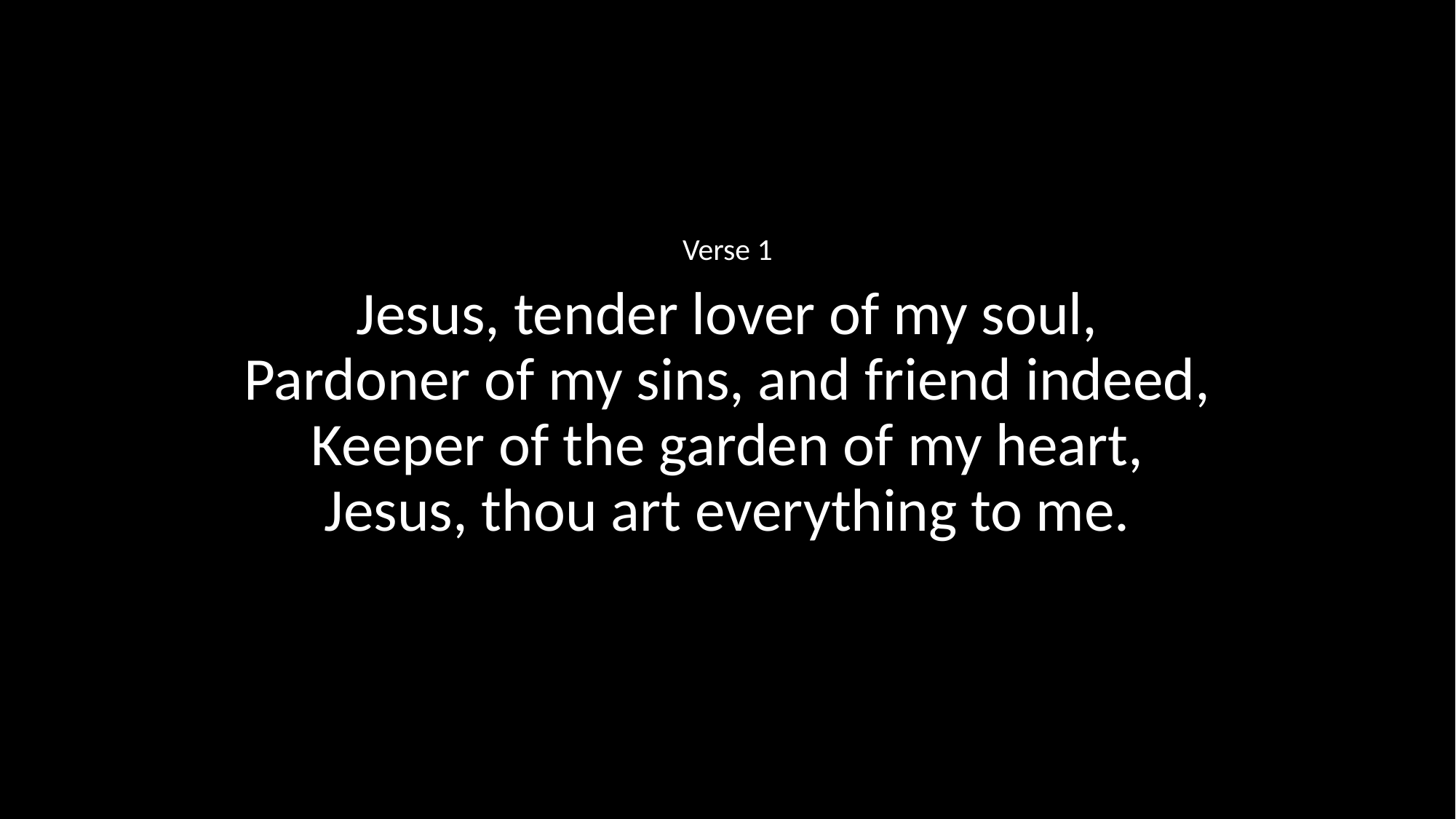

Verse 1
Jesus, tender lover of my soul,
Pardoner of my sins, and friend indeed,
Keeper of the garden of my heart,
Jesus, thou art everything to me.